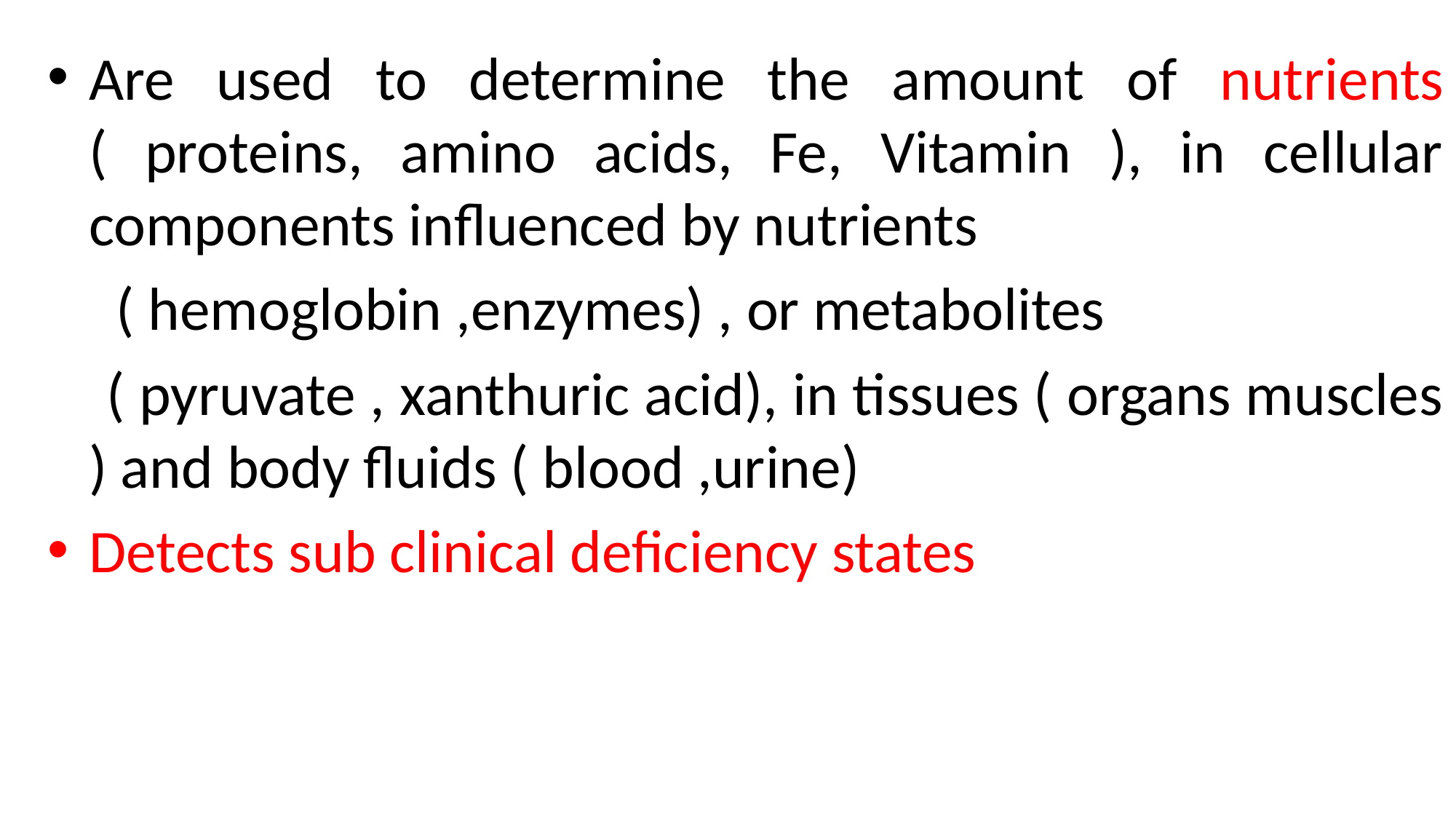

Are used to determine the amount of nutrients ( proteins, amino acids, Fe, Vitamin ), in cellular components influenced by nutrients
     ( hemoglobin ,enzymes) , or metabolites
    ( pyruvate , xanthuric acid), in tissues ( organs muscles ) and body fluids ( blood ,urine)
Detects sub clinical deficiency states